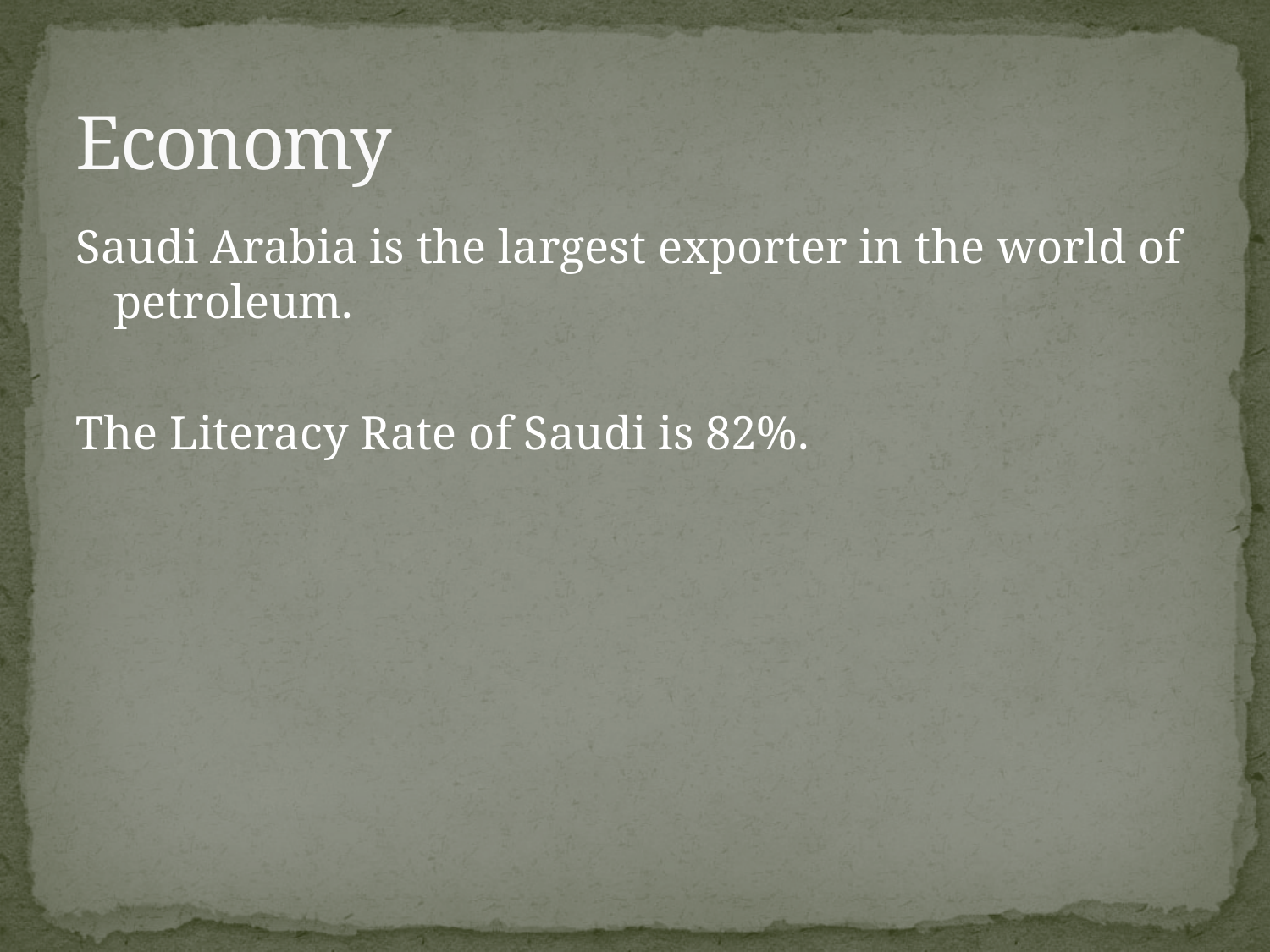

# Economy
Saudi Arabia is the largest exporter in the world of petroleum.

The Literacy Rate of Saudi is 82%.